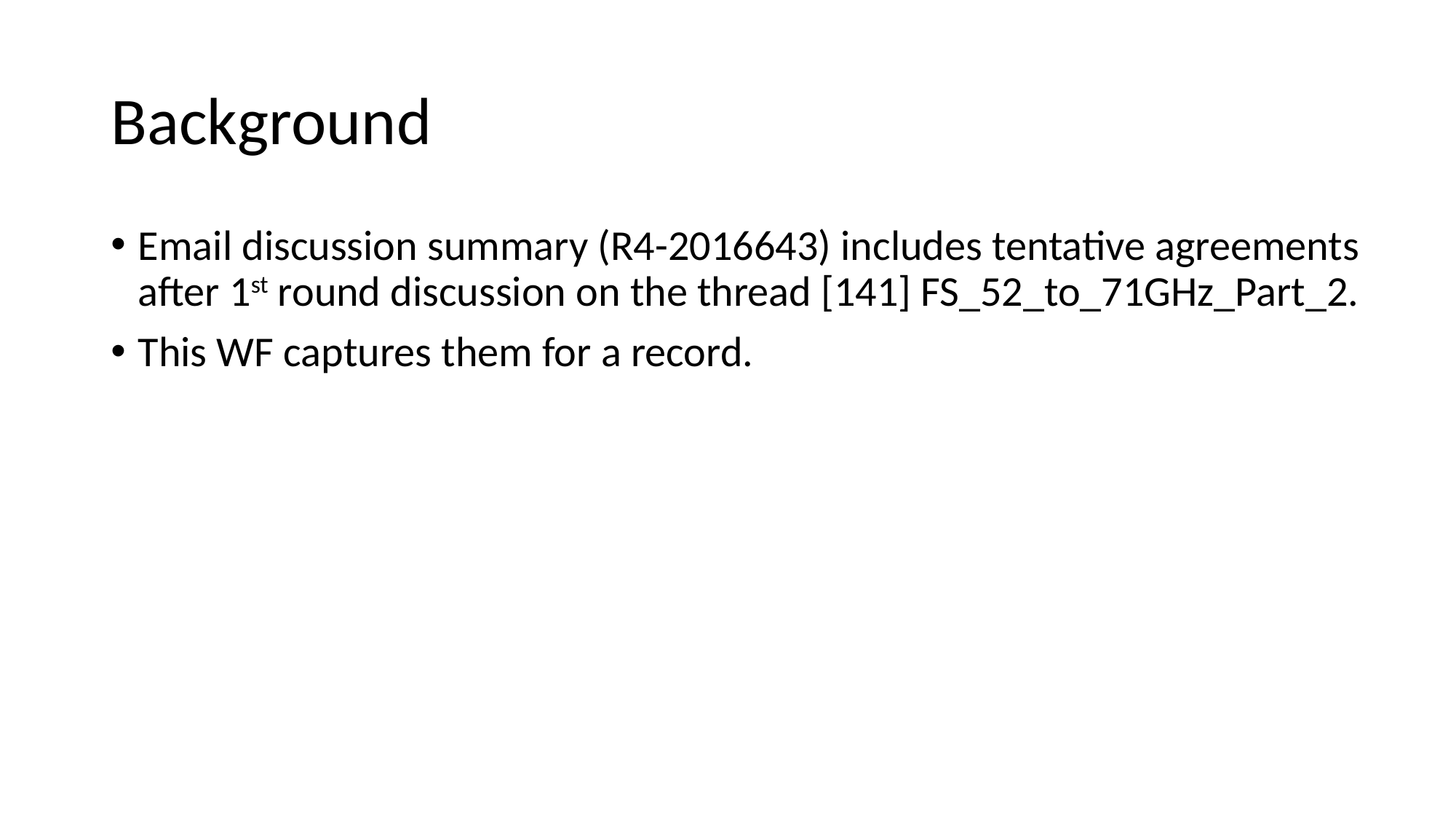

# Background
Email discussion summary (R4-2016643) includes tentative agreements after 1st round discussion on the thread [141] FS_52_to_71GHz_Part_2.
This WF captures them for a record.